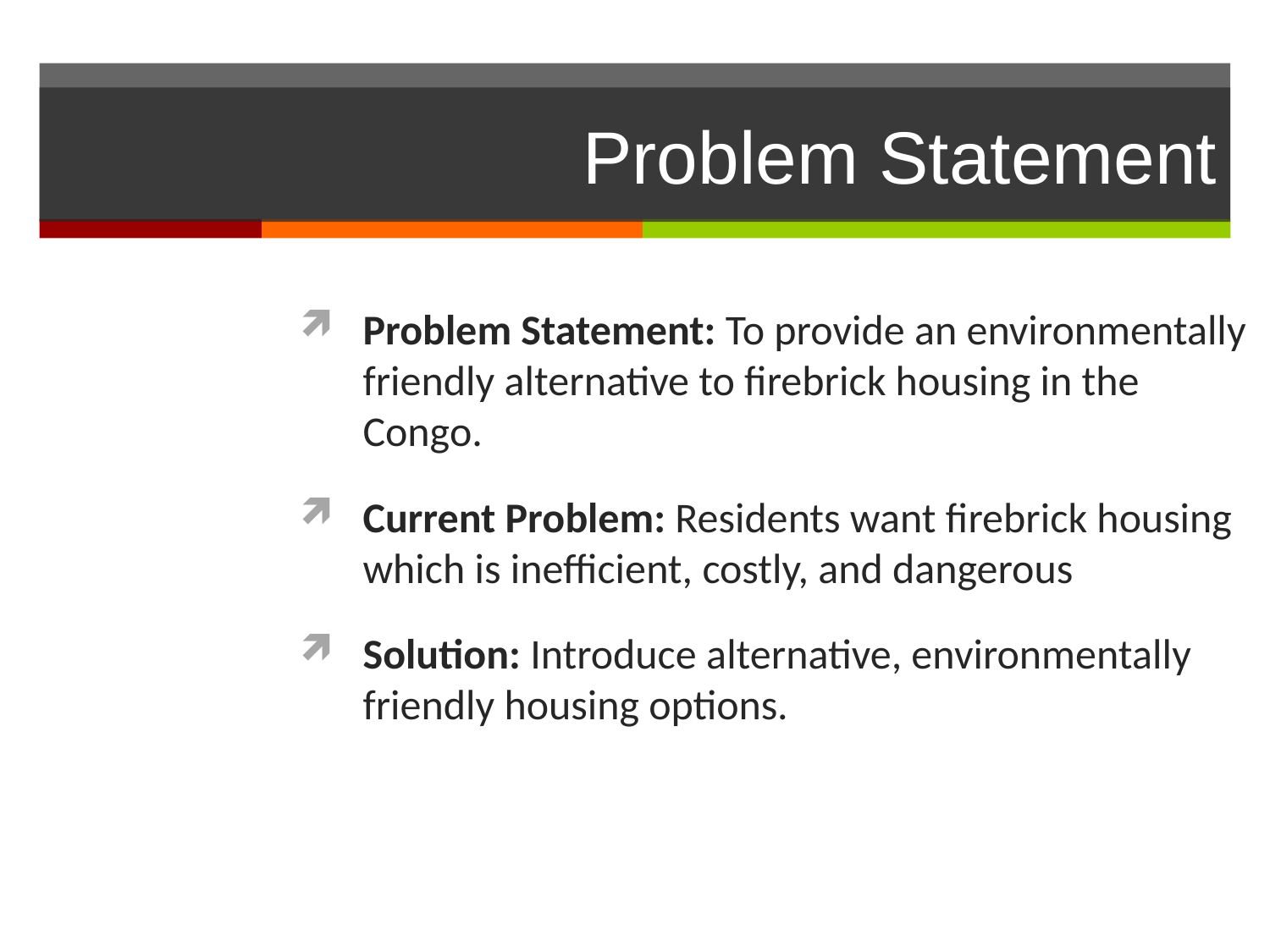

# Problem Statement
Problem Statement: To provide an environmentally friendly alternative to firebrick housing in the Congo.
Current Problem: Residents want firebrick housing which is inefficient, costly, and dangerous
Solution: Introduce alternative, environmentally friendly housing options.